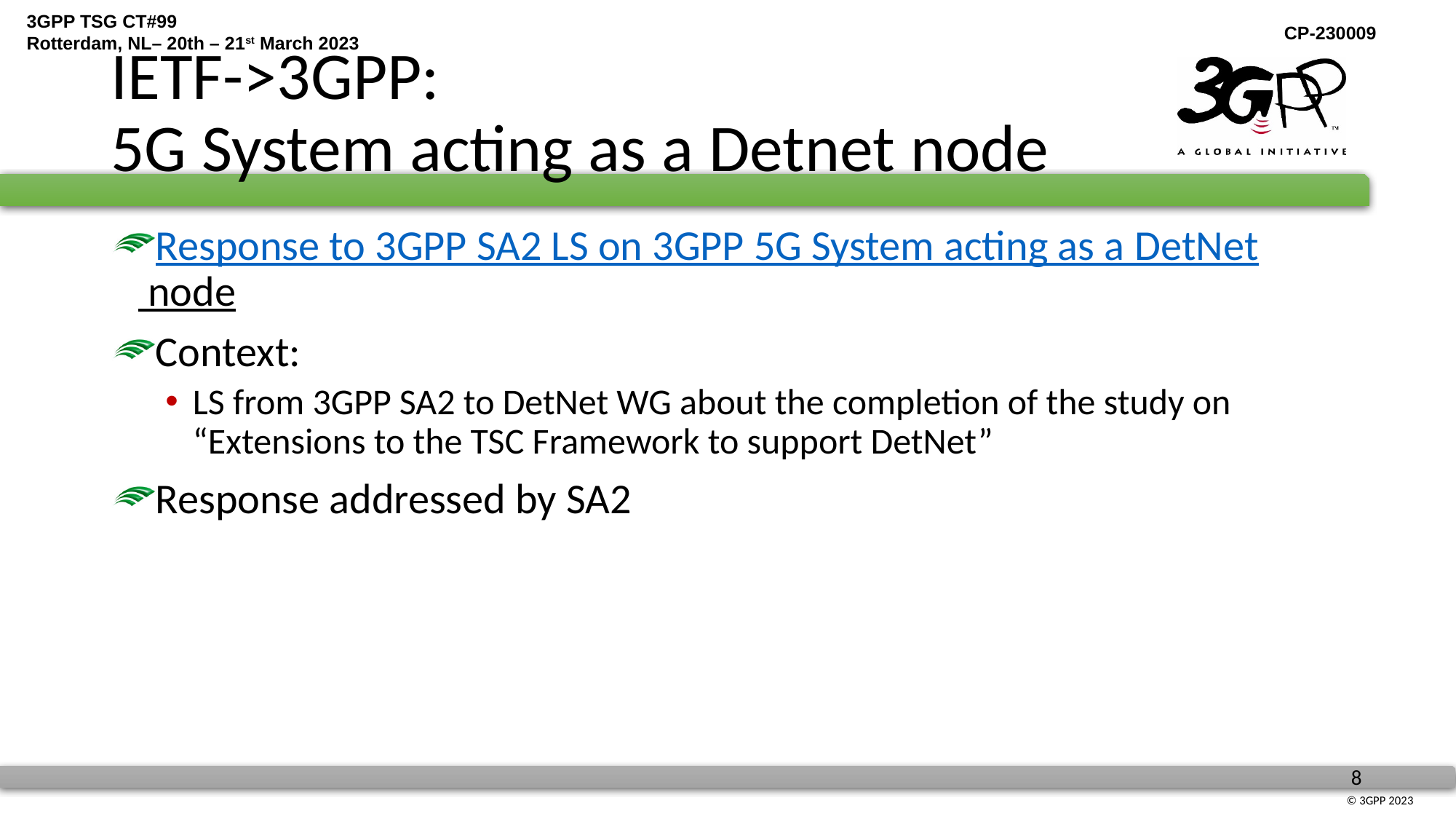

# IETF->3GPP: 5G System acting as a Detnet node
Response to 3GPP SA2 LS on 3GPP 5G System acting as a DetNet node
Context:
LS from 3GPP SA2 to DetNet WG about the completion of the study on “Extensions to the TSC Framework to support DetNet”
Response addressed by SA2